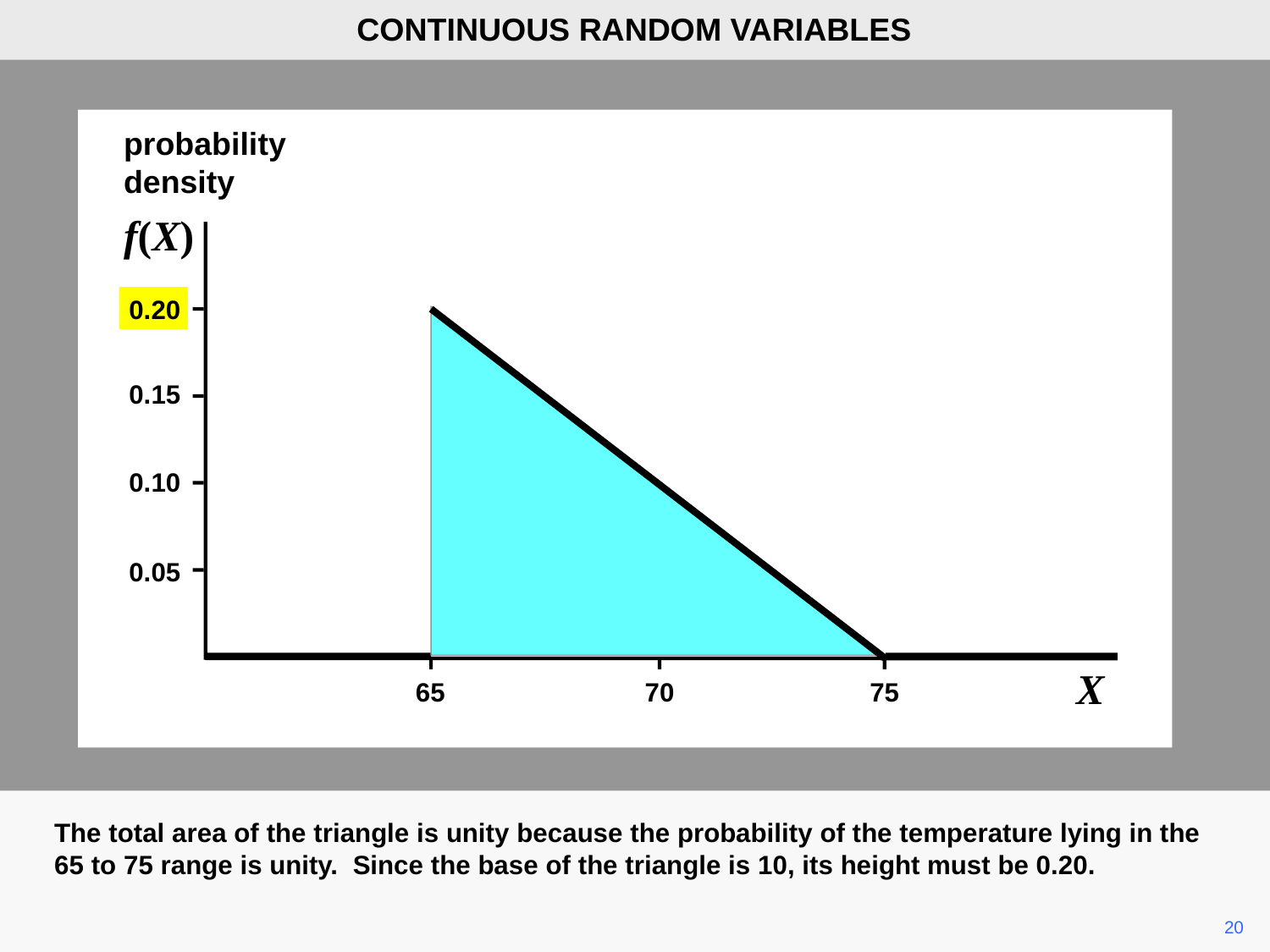

CONTINUOUS RANDOM VARIABLES

probability
density
f(X)

0.20

0.15

0.10

0.05

X

65
70
75

The total area of the triangle is unity because the probability of the temperature lying in the 65 to 75 range is unity.  Since the base of the triangle is 10, its height must be 0.20.
	20